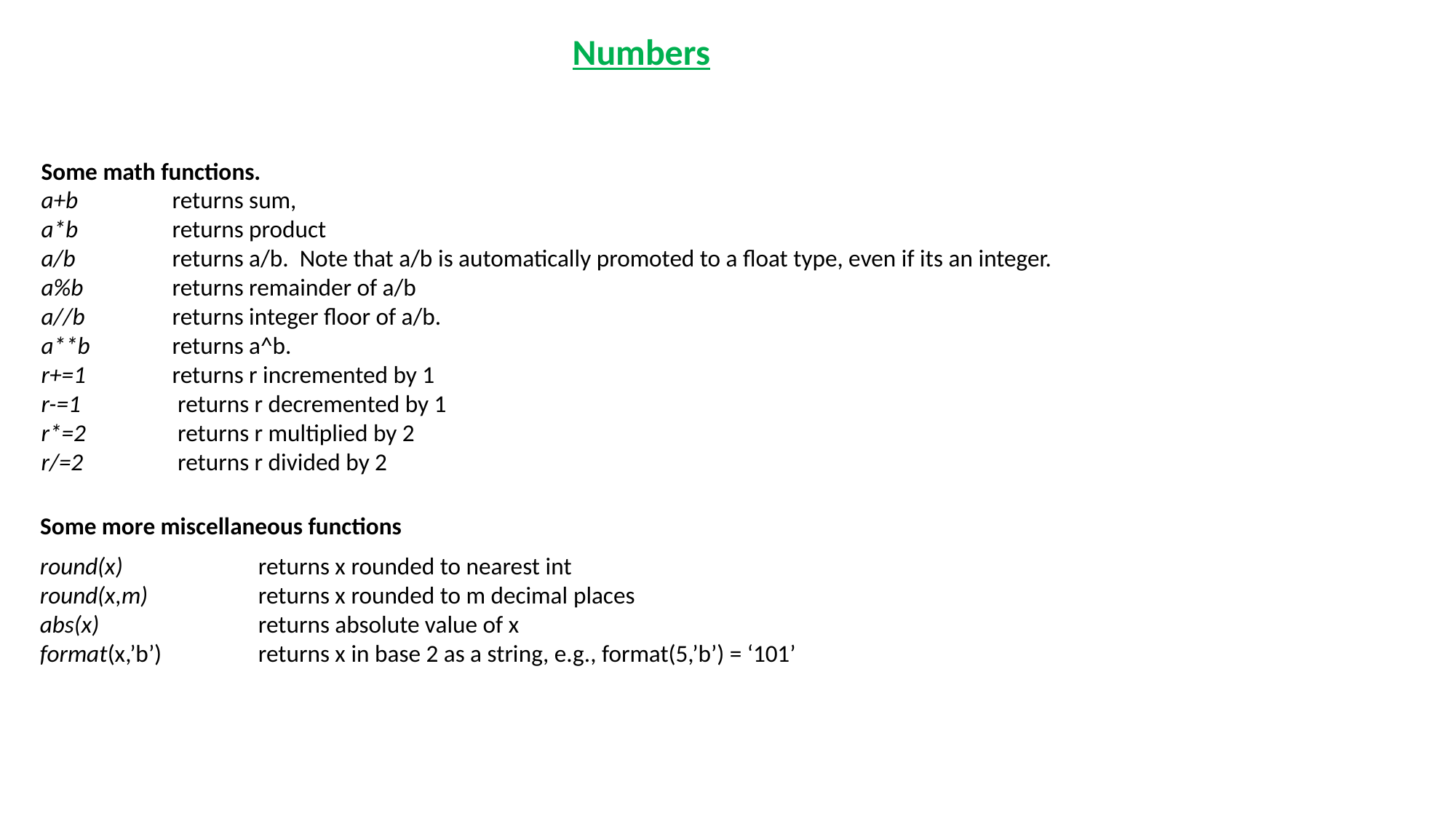

Numbers
Some math functions.
a+b 	    returns sum,
a*b 	    returns product
a/b 	    returns a/b.  Note that a/b is automatically promoted to a float type, even if its an integer.
a%b 	    returns remainder of a/b
a//b 	    returns integer floor of a/b.
a**b 	    returns a^b.
r+=1 	    returns r incremented by 1
r-=1 	     returns r decremented by 1
r*=2 	     returns r multiplied by 2
r/=2 	     returns r divided by 2
Some more miscellaneous functions
round(x) 	     	returns x rounded to nearest int
round(x,m)     	returns x rounded to m decimal places
abs(x) 	     	returns absolute value of x
format(x,’b’)  	returns x in base 2 as a string, e.g., format(5,’b’) = ‘101’